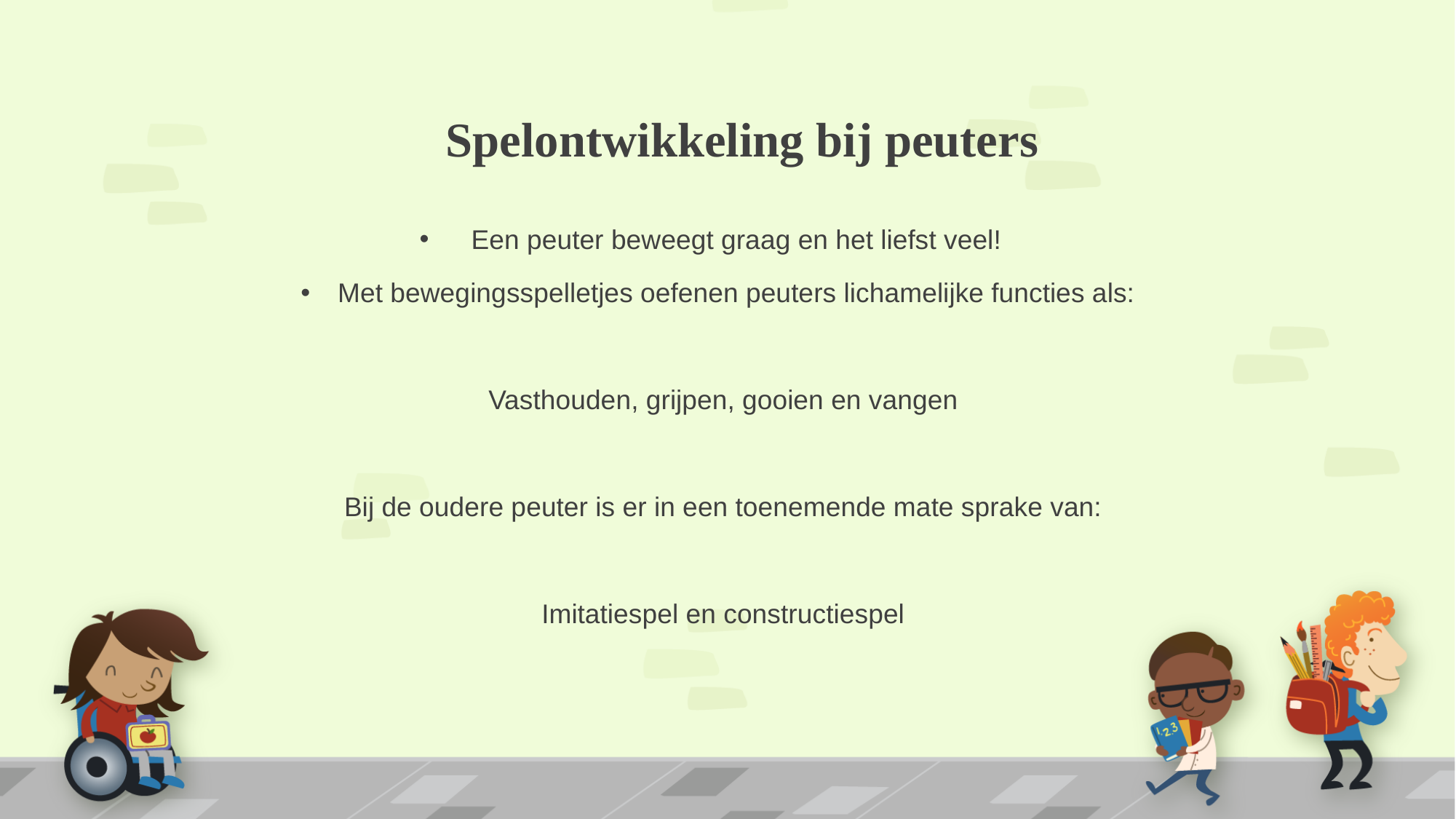

# Spelontwikkeling bij peuters
Een peuter beweegt graag en het liefst veel!
Met bewegingsspelletjes oefenen peuters lichamelijke functies als:

Vasthouden, grijpen, gooien en vangen

Bij de oudere peuter is er in een toenemende mate sprake van:

Imitatiespel en constructiespel